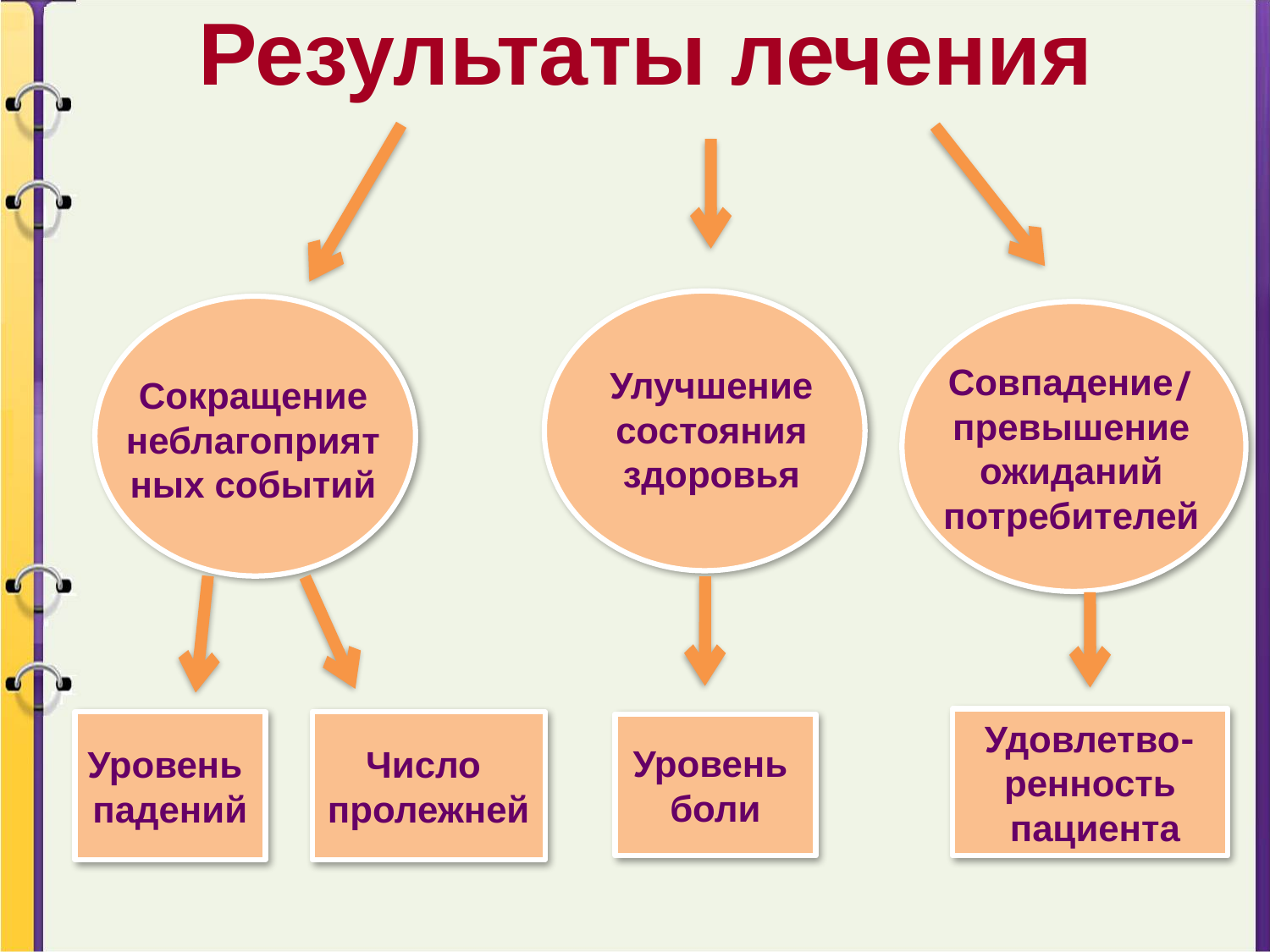

Результаты лечения

Совпадение/
превышение ожиданий потребителей
Улучшение состояния здоровья
Сокращение неблагоприятных событий

Удовлетво-
ренность
 пациента
Уровень
падений
Число
пролежней
Уровень
боли